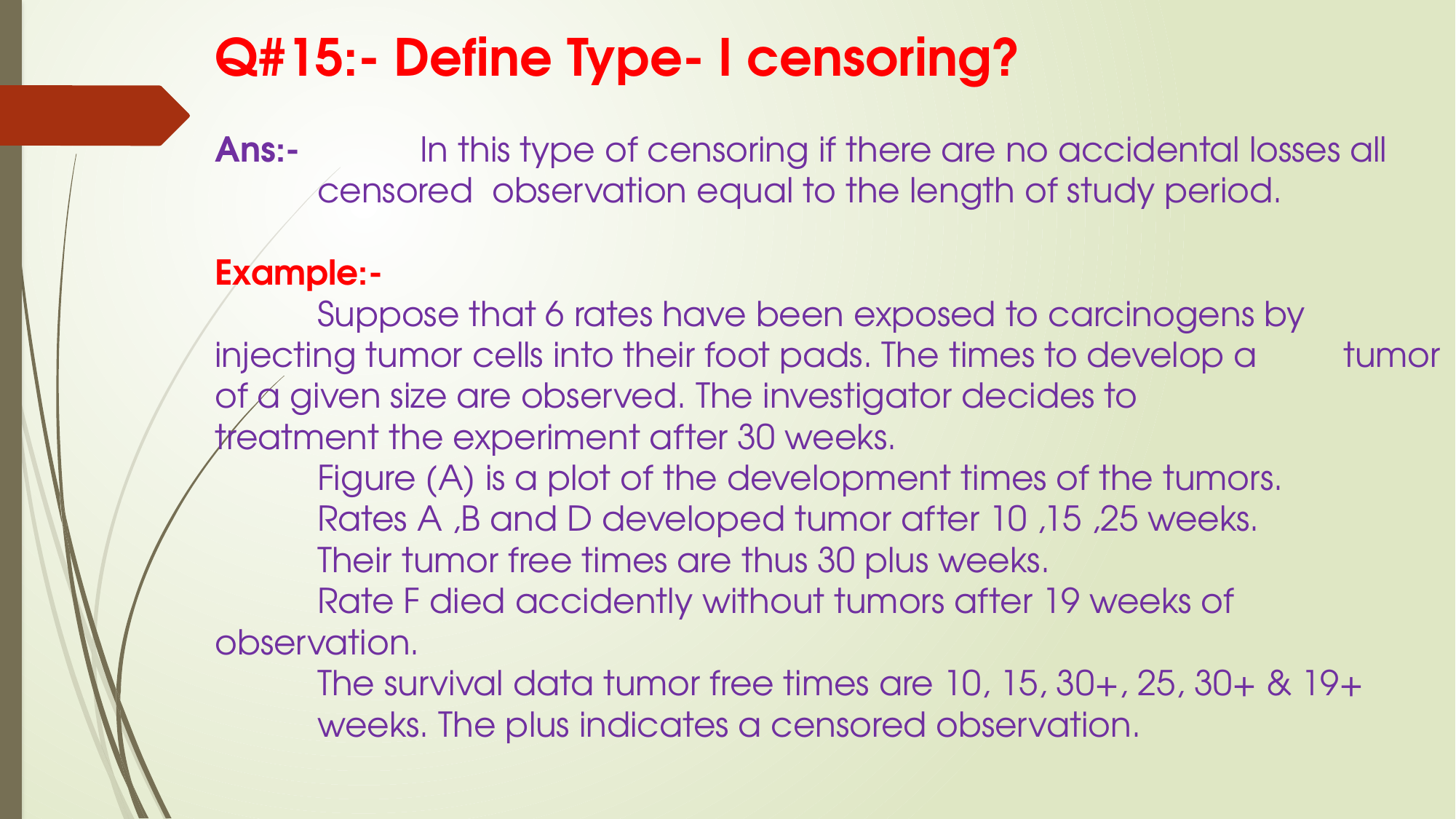

# Q#15:- Define Type- I censoring?   Ans:-  		In this type of censoring if there are no accidental losses all 					censored  observation equal to the length of study period. Example:- Suppose that 6 rates have been exposed to carcinogens by 					injecting tumor cells into their foot pads. The times to develop a 				tumor of a given size are observed. The investigator decides to 				treatment the experiment after 30 weeks. Figure (A) is a plot of the development times of the tumors. Rates A ,B and D developed tumor after 10 ,15 ,25 weeks. Their tumor free times are thus 30 plus weeks. Rate F died accidently without tumors after 19 weeks of 						observation. The survival data tumor free times are 10, 15, 30+, 25, 30+ & 19+ 				weeks. The plus indicates a censored observation.